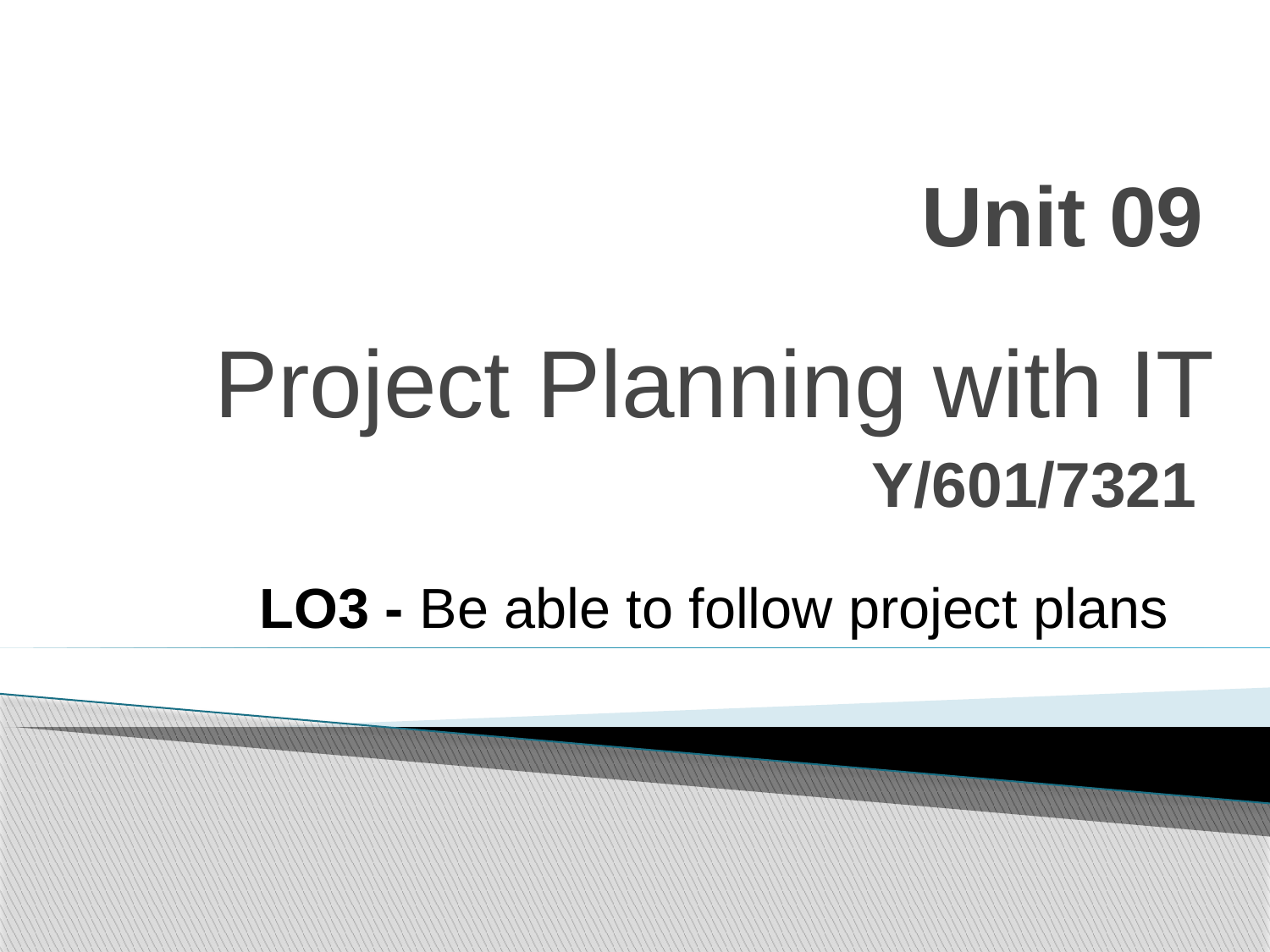

# Unit 09
 Project Planning with IT
 Y/601/7321
LO3 - Be able to follow project plans